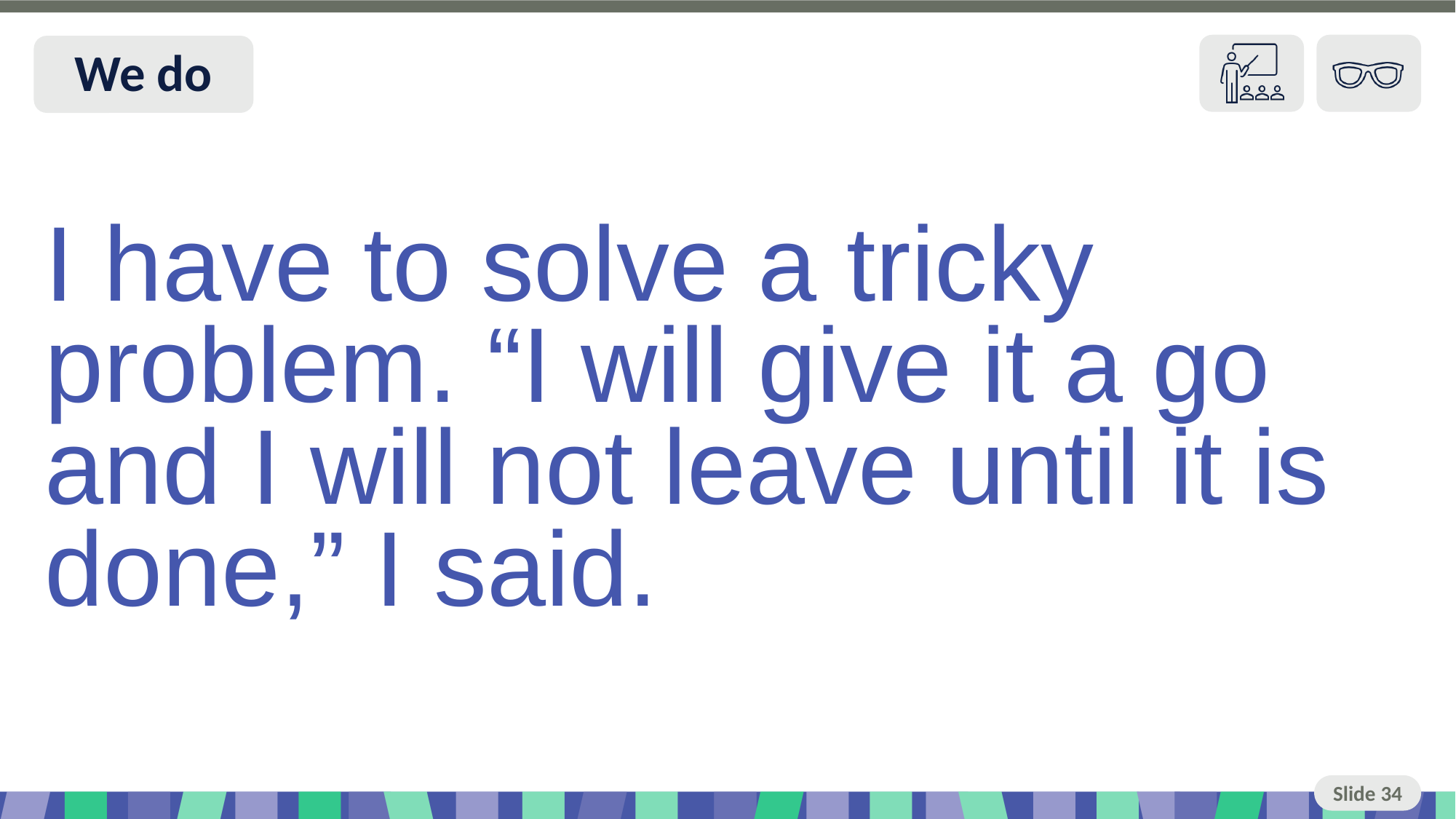

Slide 34 We do
I have to solve a tricky problem. “I will give it a go and I will not leave until it is done,” I said.